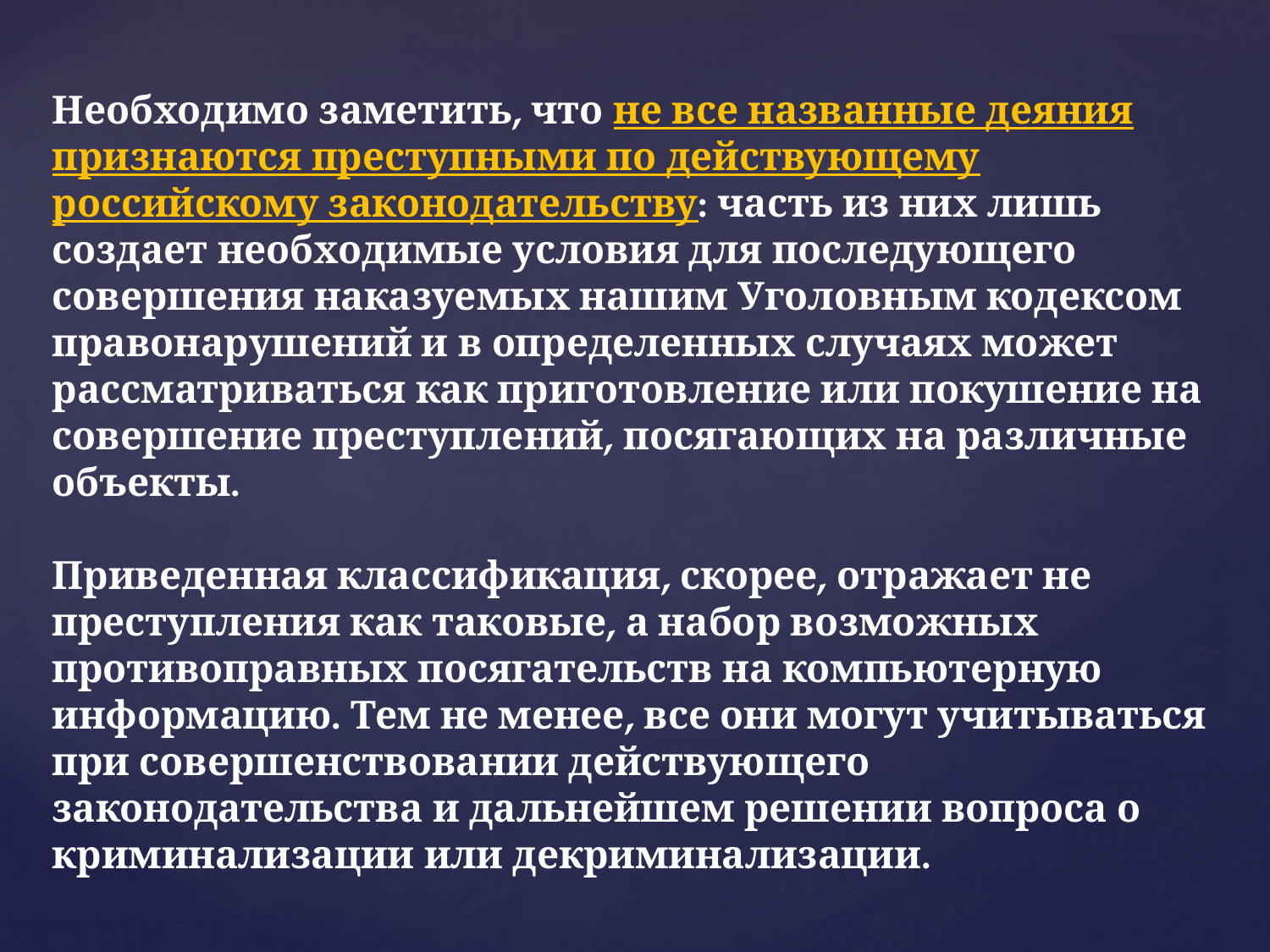

Необходимо заметить, что не все названные деяния признаются преступными по действующему российскому законодательству: часть из них лишь создает необходимые условия для последующего совершения наказуемых нашим Уголовным кодексом правонарушений и в определенных случаях может рассматриваться как приготовление или покушение на совершение преступлений, посягающих на различные объекты.

Приведенная классификация, скорее, отражает не преступления как таковые, а набор возможных противоправных посягательств на компьютерную информацию. Тем не менее, все они могут учитываться при совершенствовании действующего законодательства и дальнейшем решении вопроса о криминализации или декриминализации.